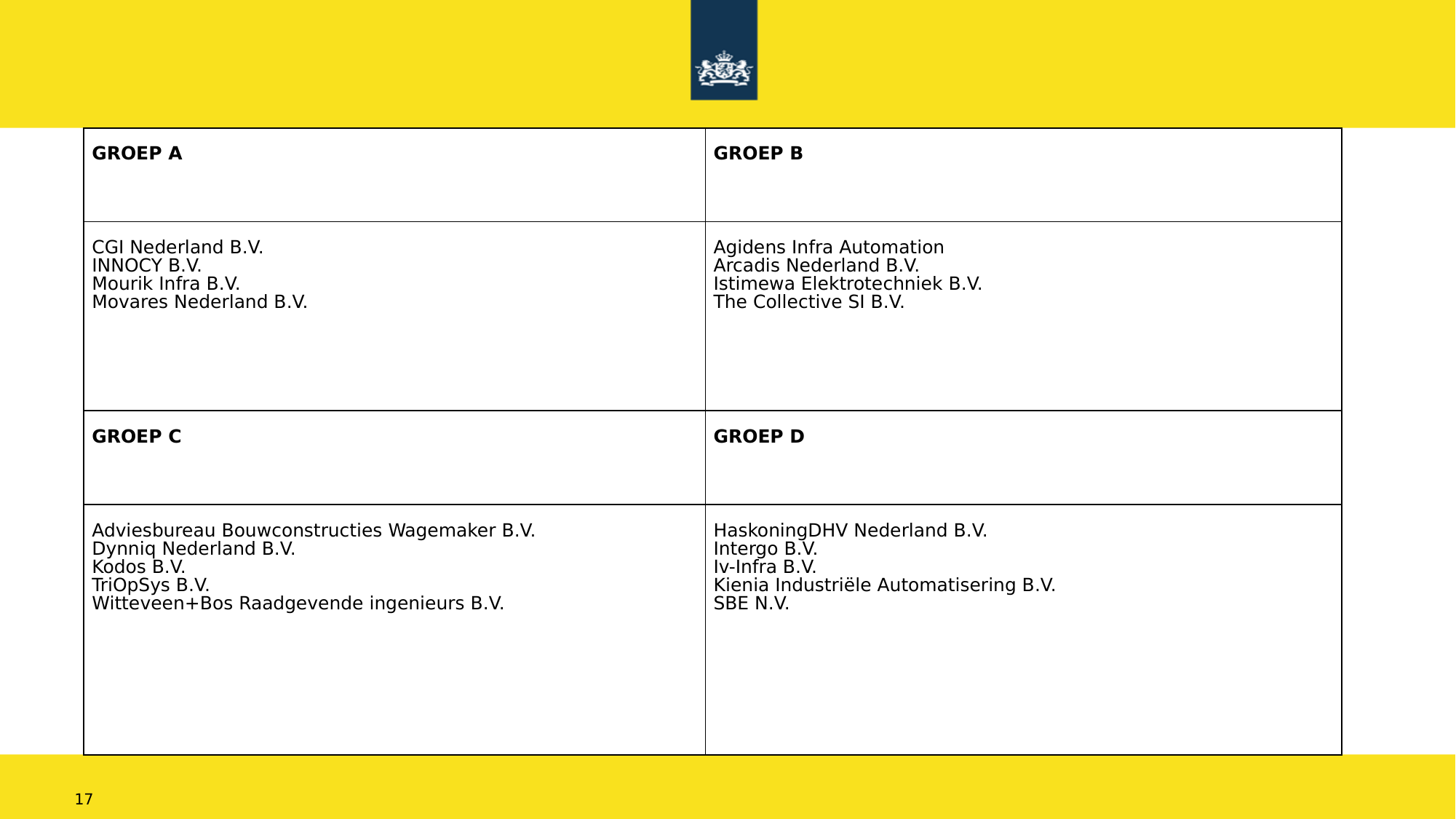

| GROEP A | GROEP B |
| --- | --- |
| CGI Nederland B.V. INNOCY B.V. Mourik Infra B.V. Movares Nederland B.V. | Agidens Infra Automation Arcadis Nederland B.V. Istimewa Elektrotechniek B.V. The Collective SI B.V. |
| GROEP C | GROEP D |
| Adviesbureau Bouwconstructies Wagemaker B.V. Dynniq Nederland B.V. Kodos B.V. TriOpSys B.V. Witteveen+Bos Raadgevende ingenieurs B.V. | HaskoningDHV Nederland B.V. Intergo B.V. Iv-Infra B.V. Kienia Industriële Automatisering B.V. SBE N.V. |